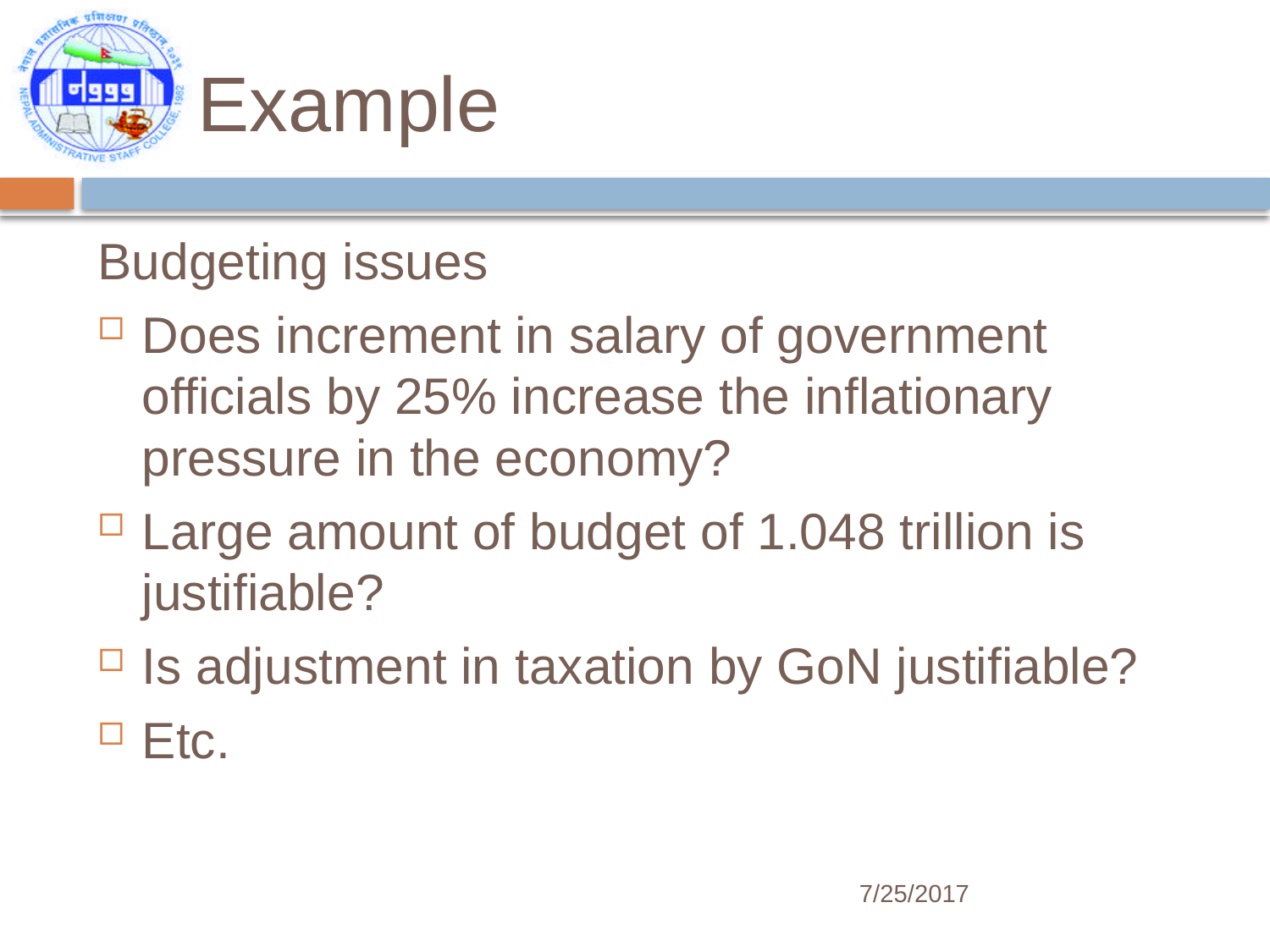

# Example
Budgeting issues
Does increment in salary of government officials by 25% increase the inflationary pressure in the economy?
Large amount of budget of 1.048 trillion is justifiable?
Is adjustment in taxation by GoN justifiable?
Etc.
7/25/2017